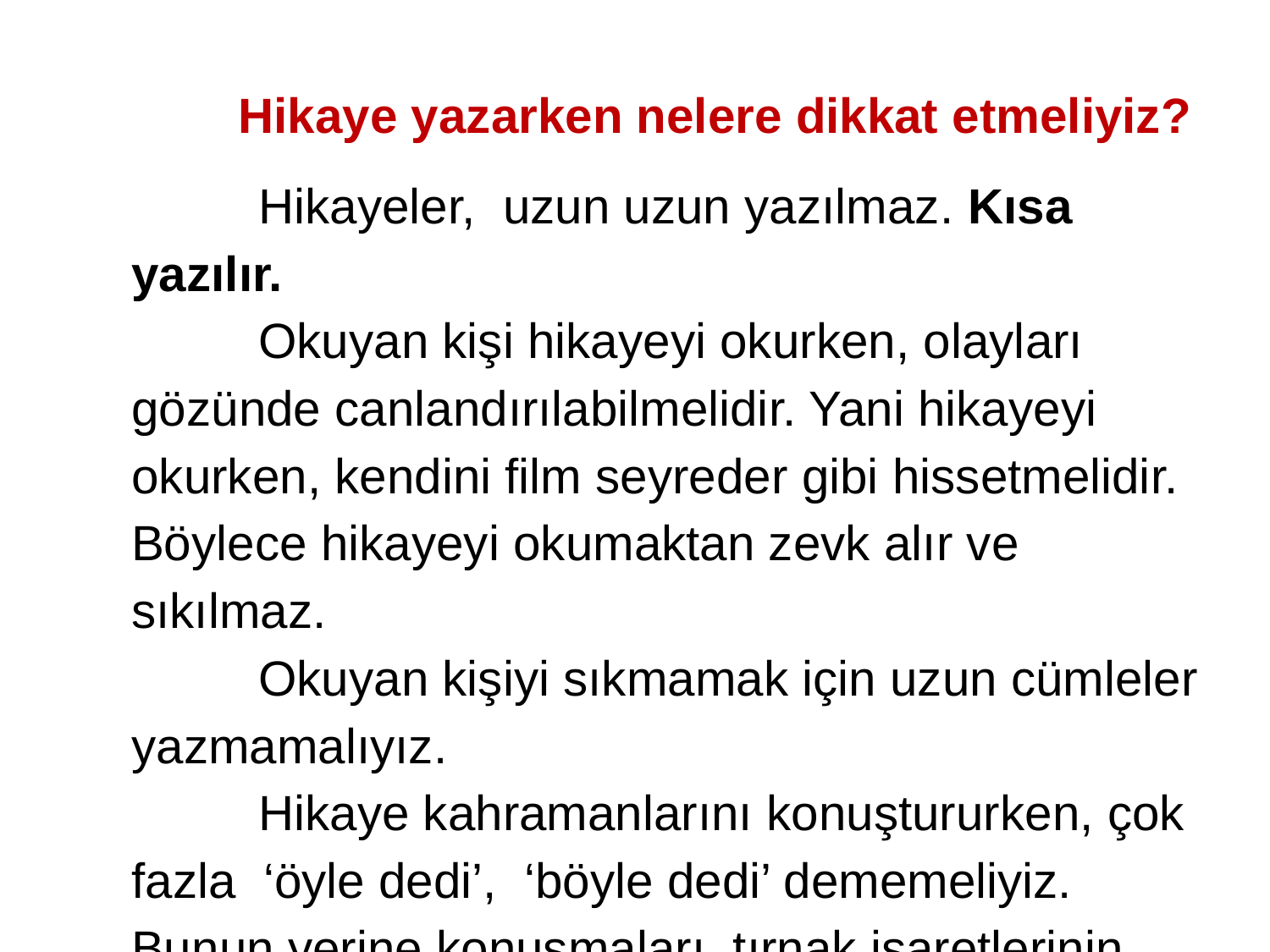

Hikaye yazarken nelere dikkat etmeliyiz?
	Hikayeler,  uzun uzun yazılmaz. Kısa yazılır.
	Okuyan kişi hikayeyi okurken, olayları gözünde canlandırılabilmelidir. Yani hikayeyi okurken, kendini film seyreder gibi hissetmelidir.  Böylece hikayeyi okumaktan zevk alır ve sıkılmaz.
	Okuyan kişiyi sıkmamak için uzun cümleler yazmamalıyız.
	Hikaye kahramanlarını konuştururken, çok fazla  ‘öyle dedi’,  ‘böyle dedi’ dememeliyiz. Bunun yerine konuşmaları, tırnak işaretlerinin içine yazmalıyız.